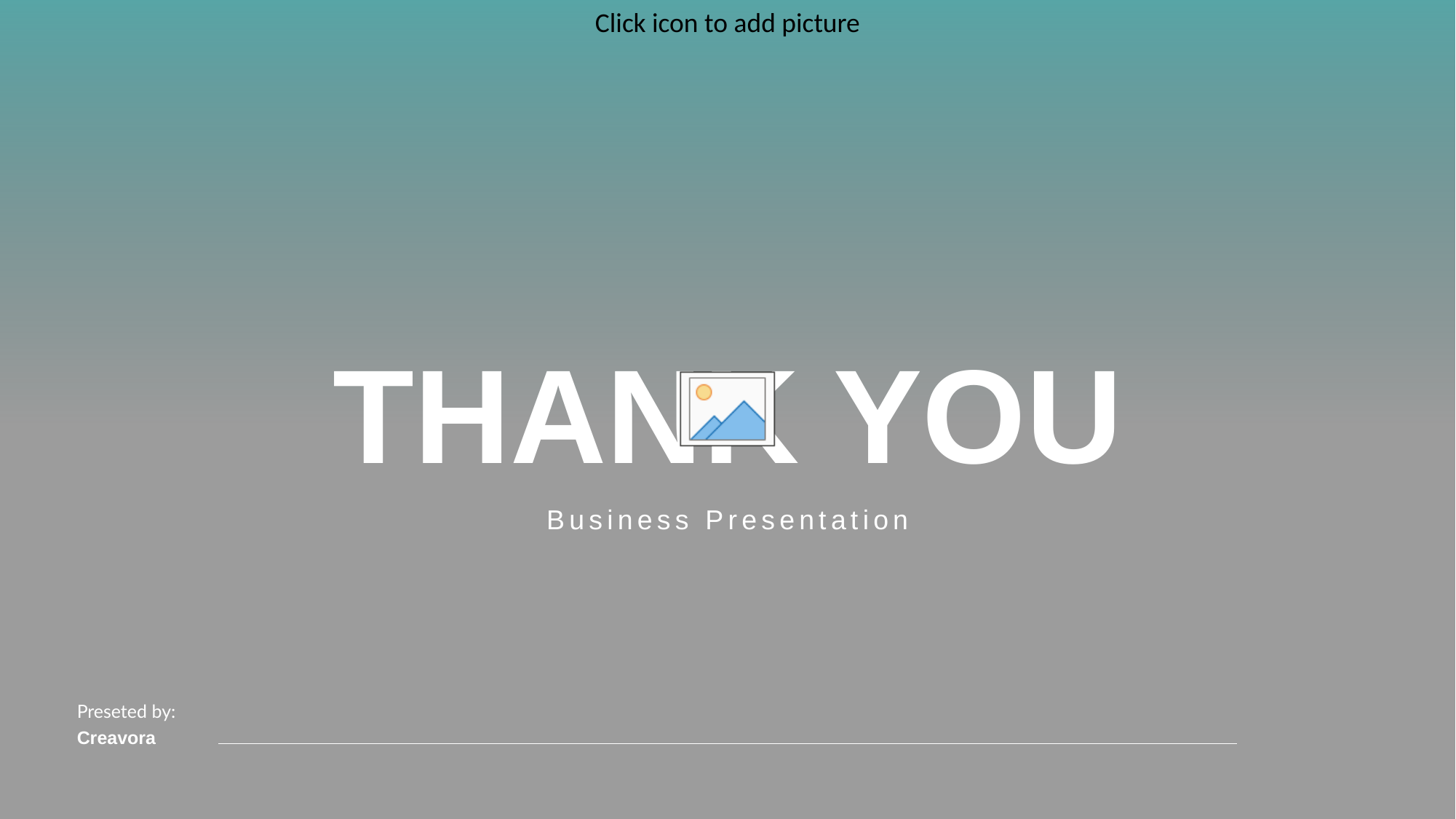

THANK YOU
Business Presentation
Preseted by:
Creavora